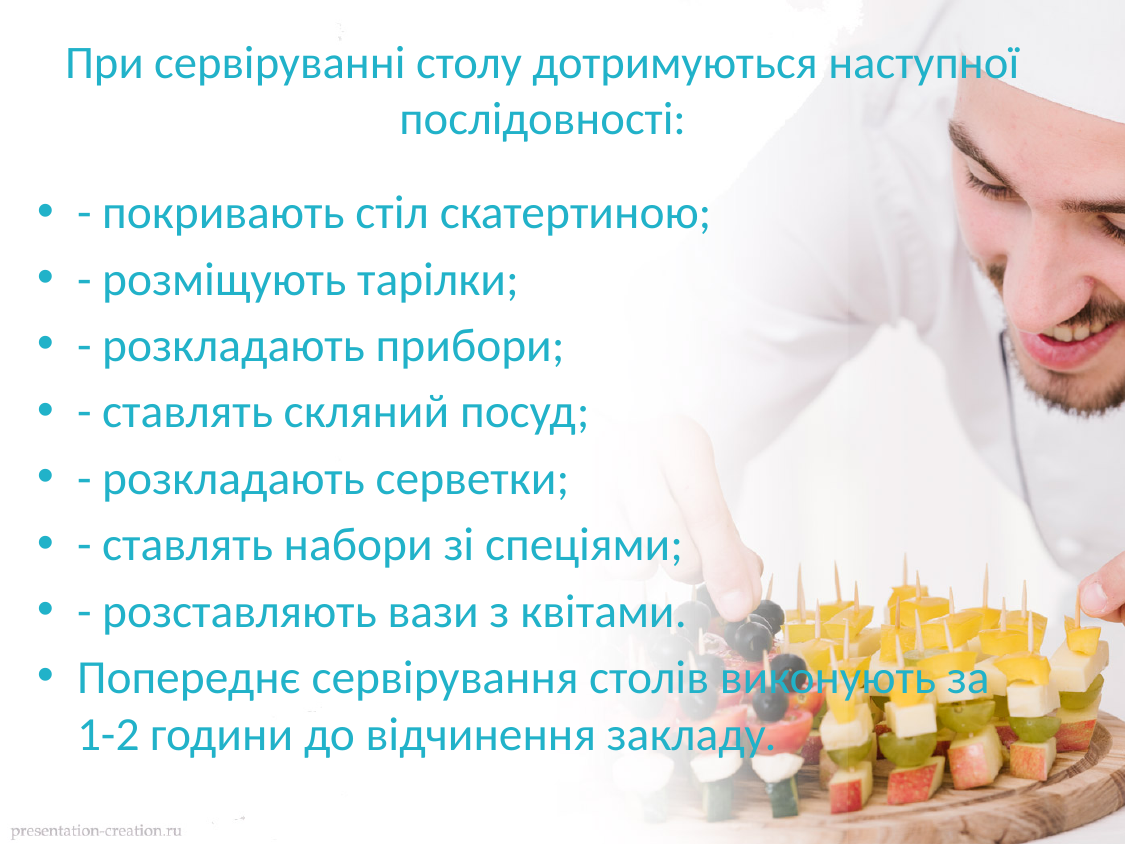

# При сервіруванні столу дотримуються наступної послідовності:
- покривають стіл скатертиною;
- розміщують тарілки;
- розкладають прибори;
- ставлять скляний посуд;
- розкладають серветки;
- ставлять набори зі спеціями;
- розставляють вази з квітами.
Попереднє сервірування столів виконують за 1-2 години до відчинення закладу.